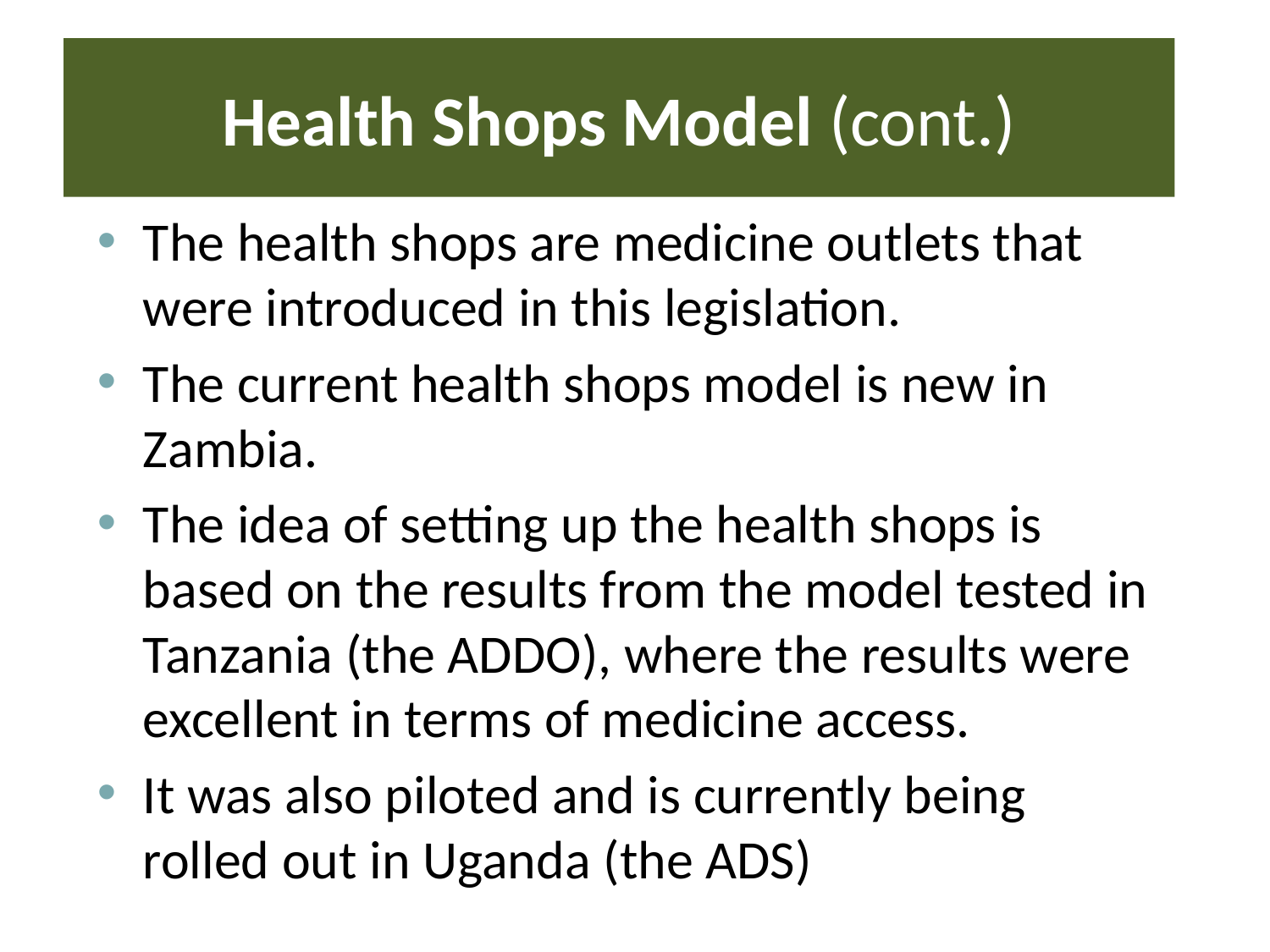

# Health Shops Model (cont.)
The health shops are medicine outlets that were introduced in this legislation.
The current health shops model is new in Zambia.
The idea of setting up the health shops is based on the results from the model tested in Tanzania (the ADDO), where the results were excellent in terms of medicine access.
It was also piloted and is currently being rolled out in Uganda (the ADS)